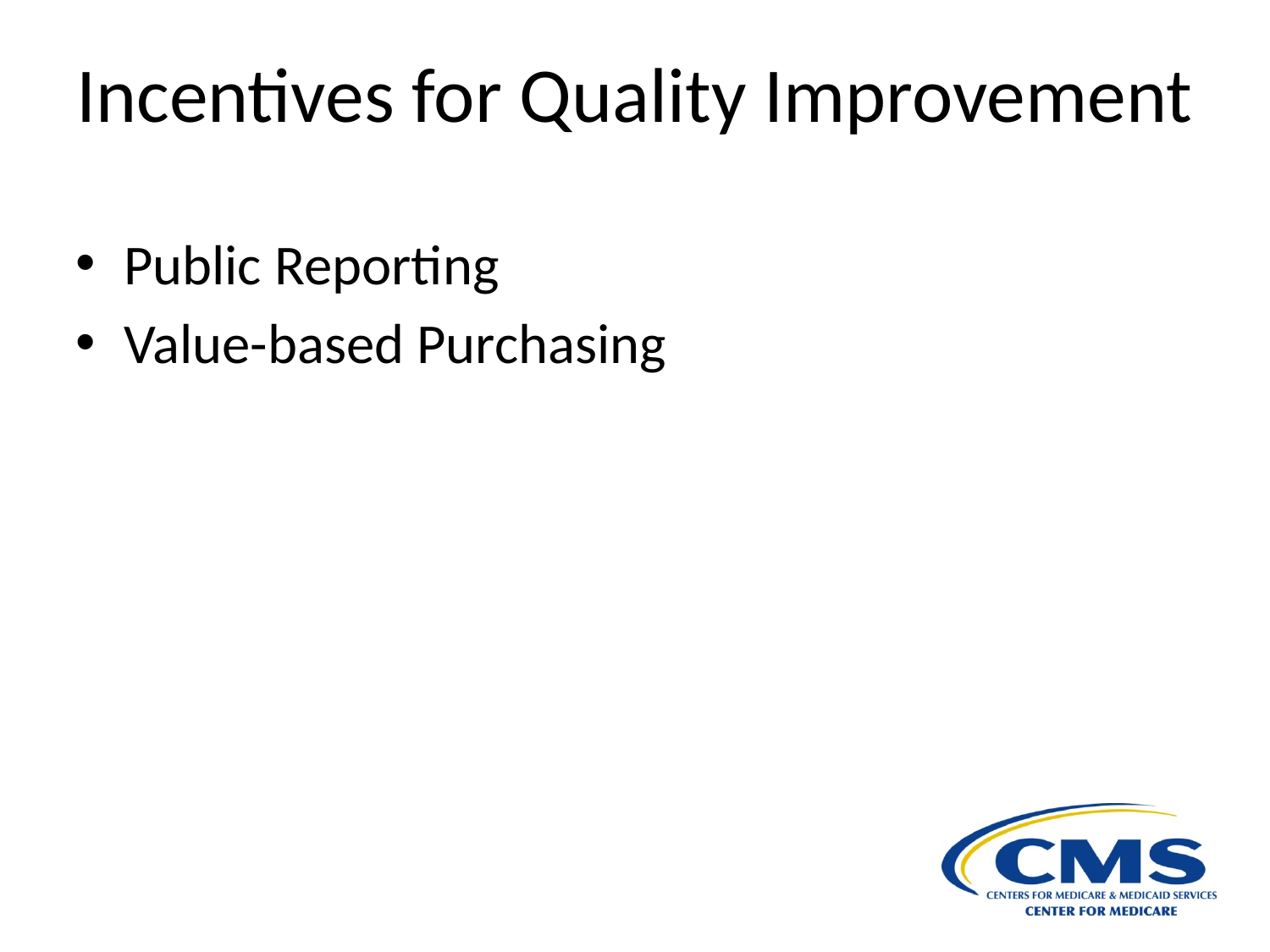

Incentives for Quality Improvement
Public Reporting
Value-based Purchasing